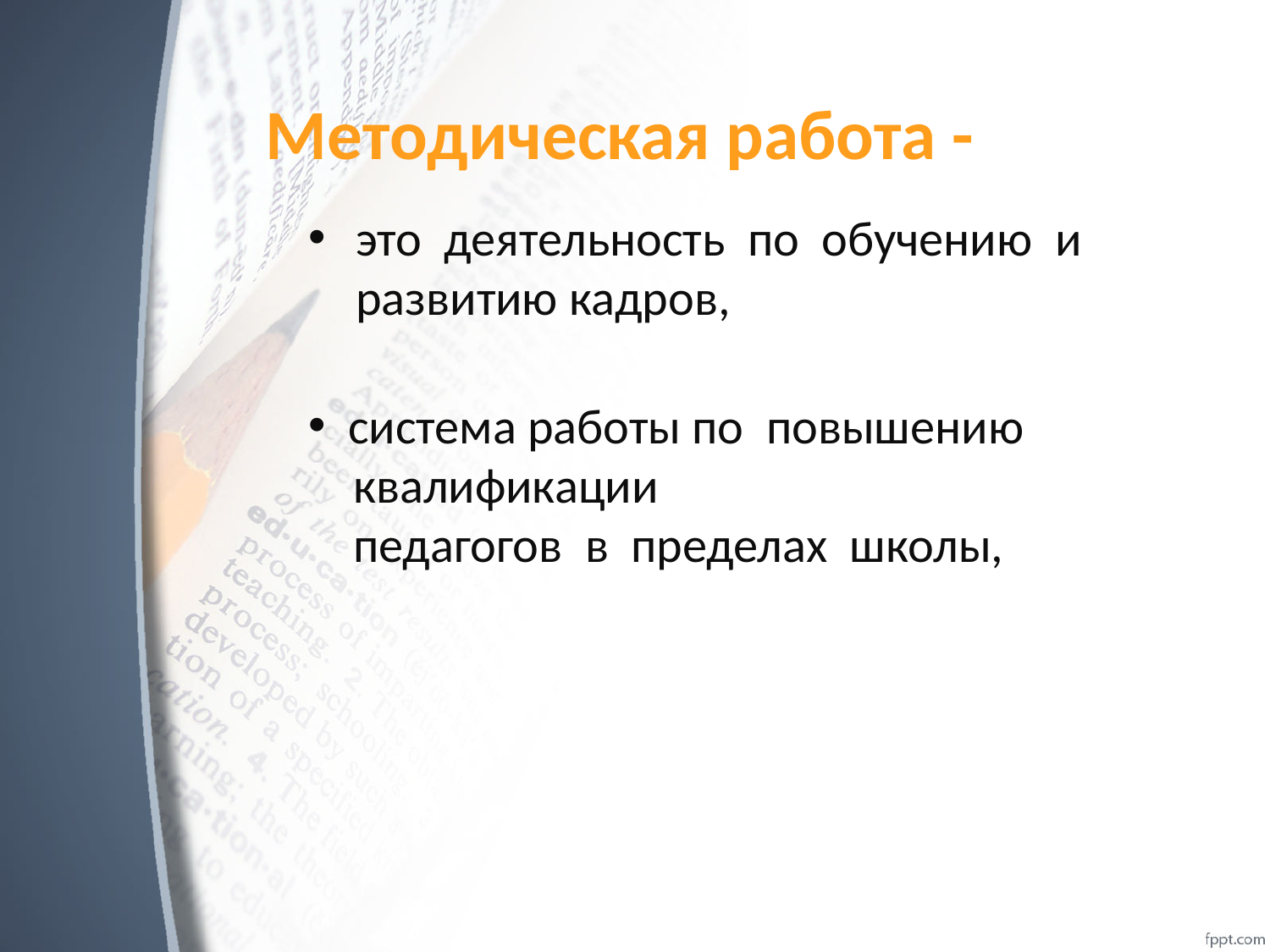

Методическая работа -
это  деятельность  по  обучению  и         развитию кадров,

  система работы по  повышению
    квалификации
    педагогов  в  пределах  школы,